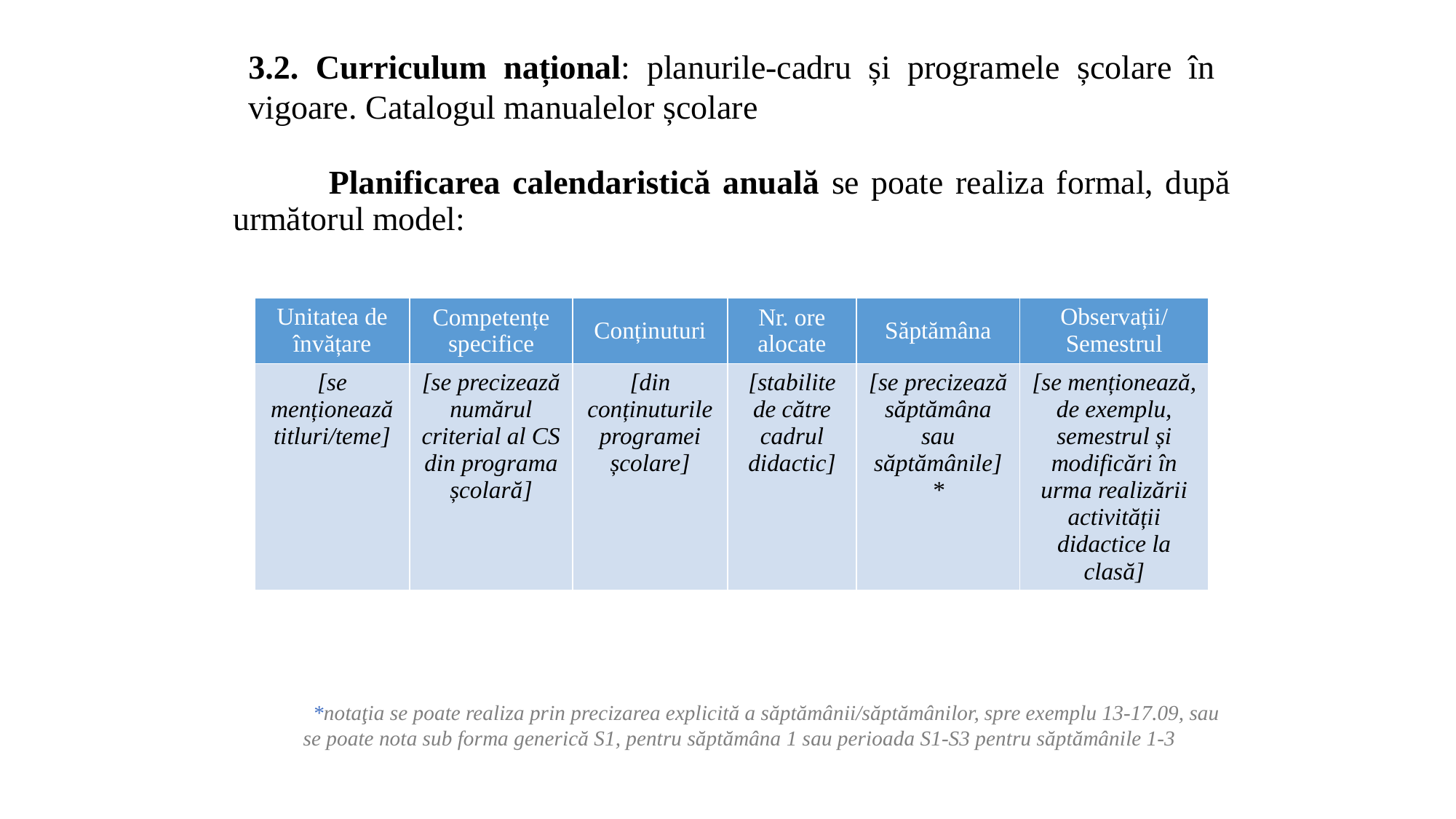

# 3.2. Curriculum național: planurile-cadru și programele școlare în vigoare. Catalogul manualelor școlare
Planificarea calendaristică anuală se poate realiza formal, după următorul model:

| Unitatea de învățare | Competențe specifice | Conținuturi | Nr. ore alocate | Săptămâna | Observații/ Semestrul |
| --- | --- | --- | --- | --- | --- |
| [se menționează titluri/teme] | [se precizează numărul criterial al CS din programa școlară] | [din conținuturile programei școlare] | [stabilite de către cadrul didactic] | [se precizează săptămâna sau săptămânile] \* | [se menționează, de exemplu, semestrul și modificări în urma realizării activității didactice la clasă] |
*notaţia se poate realiza prin precizarea explicită a săptămânii/săptămânilor, spre exemplu 13-17.09, sau se poate nota sub forma generică S1, pentru săptămâna 1 sau perioada S1-S3 pentru săptămânile 1-3